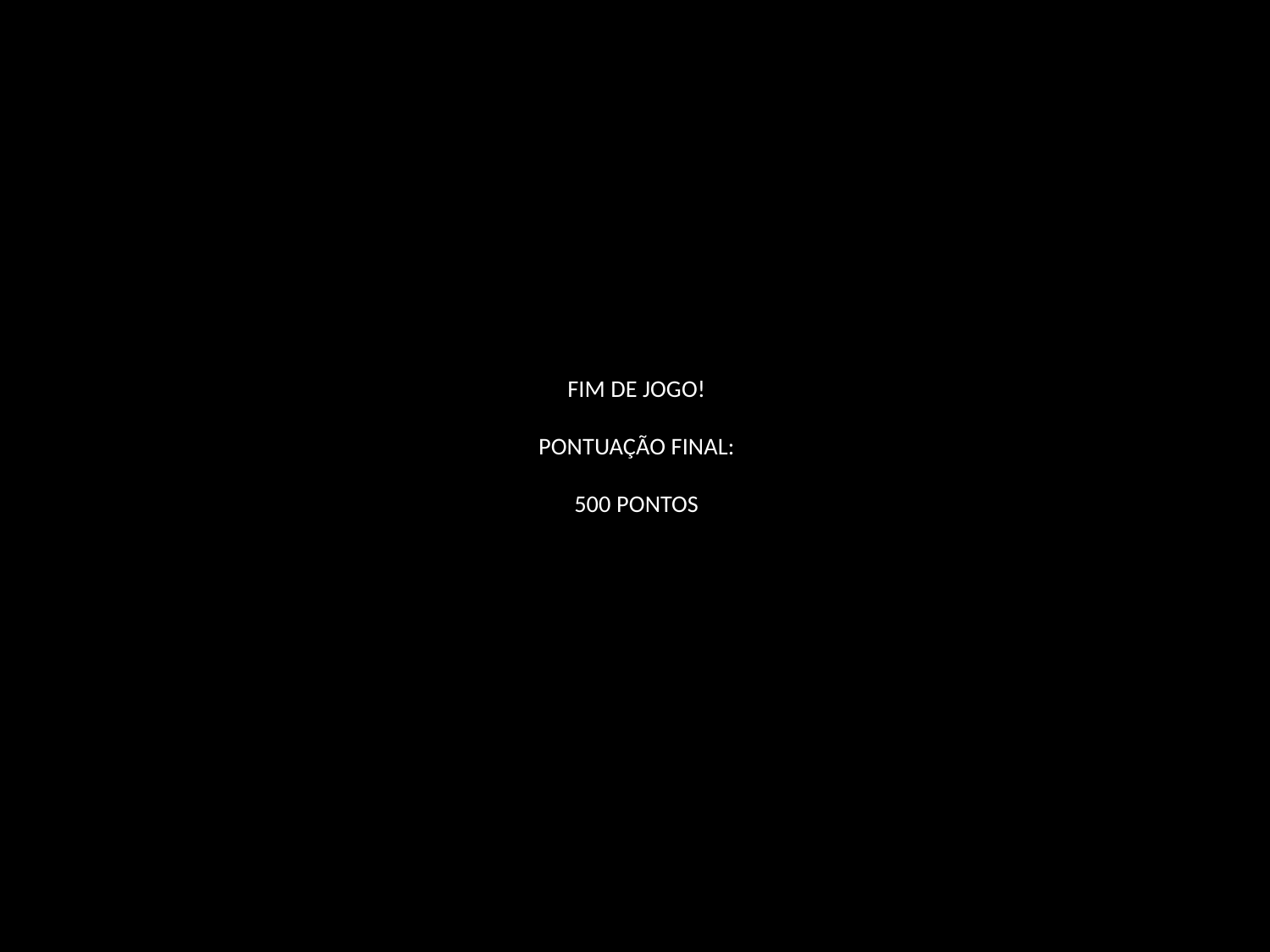

# FIM DE JOGO! PONTUAÇÃO FINAL: 500 PONTOS